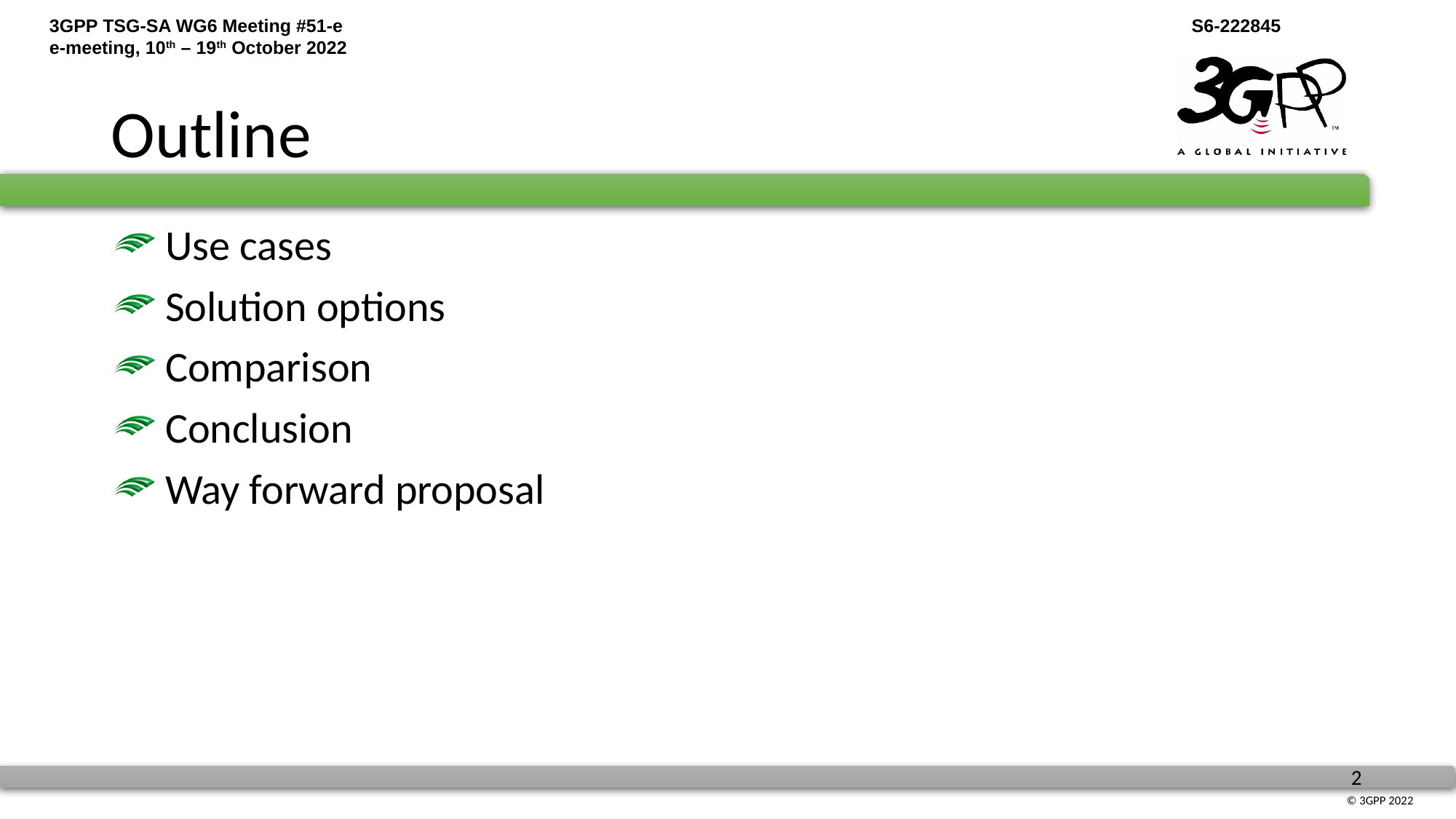

# Outline
 Use cases
 Solution options
 Comparison
 Conclusion
 Way forward proposal